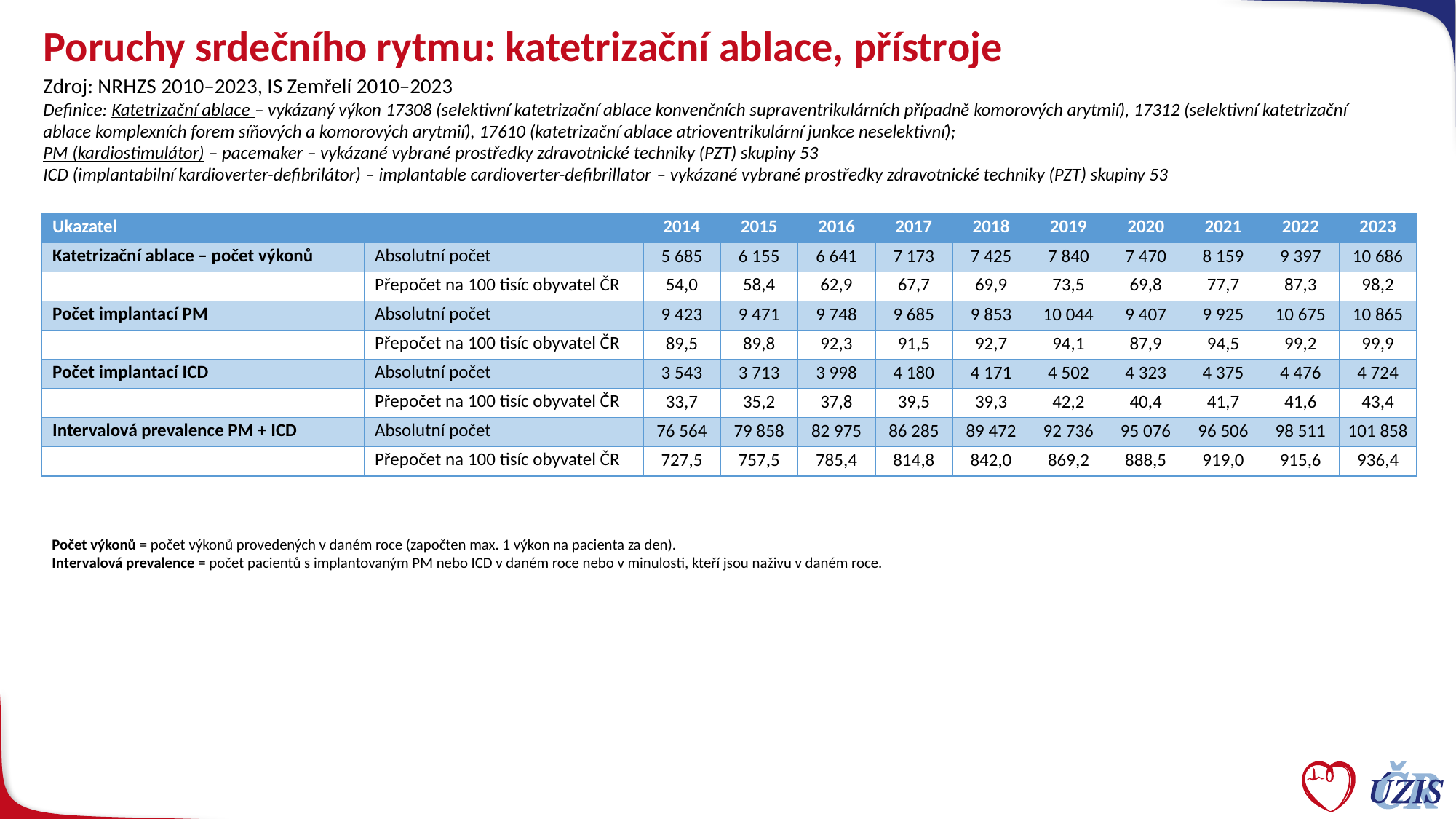

# Poruchy srdečního rytmu: katetrizační ablace, přístroje
Zdroj: NRHZS 2010–2023, IS Zemřelí 2010–2023
Definice: Katetrizační ablace – vykázaný výkon 17308 (selektivní katetrizační ablace konvenčních supraventrikulárních případně komorových arytmií), 17312 (selektivní katetrizační ablace komplexních forem síňových a komorových arytmií), 17610 (katetrizační ablace atrioventrikulární junkce neselektivní);
PM (kardiostimulátor) – pacemaker – vykázané vybrané prostředky zdravotnické techniky (PZT) skupiny 53
ICD (implantabilní kardioverter-defibrilátor) – implantable cardioverter-defibrillator – vykázané vybrané prostředky zdravotnické techniky (PZT) skupiny 53
| Ukazatel |  | 2014 | 2015 | 2016 | 2017 | 2018 | 2019 | 2020 | 2021 | 2022 | 2023 |
| --- | --- | --- | --- | --- | --- | --- | --- | --- | --- | --- | --- |
| Katetrizační ablace – počet výkonů | Absolutní počet | 5 685 | 6 155 | 6 641 | 7 173 | 7 425 | 7 840 | 7 470 | 8 159 | 9 397 | 10 686 |
|  | Přepočet na 100 tisíc obyvatel ČR | 54,0 | 58,4 | 62,9 | 67,7 | 69,9 | 73,5 | 69,8 | 77,7 | 87,3 | 98,2 |
| Počet implantací PM | Absolutní počet | 9 423 | 9 471 | 9 748 | 9 685 | 9 853 | 10 044 | 9 407 | 9 925 | 10 675 | 10 865 |
|  | Přepočet na 100 tisíc obyvatel ČR | 89,5 | 89,8 | 92,3 | 91,5 | 92,7 | 94,1 | 87,9 | 94,5 | 99,2 | 99,9 |
| Počet implantací ICD | Absolutní počet | 3 543 | 3 713 | 3 998 | 4 180 | 4 171 | 4 502 | 4 323 | 4 375 | 4 476 | 4 724 |
|  | Přepočet na 100 tisíc obyvatel ČR | 33,7 | 35,2 | 37,8 | 39,5 | 39,3 | 42,2 | 40,4 | 41,7 | 41,6 | 43,4 |
| Intervalová prevalence PM + ICD | Absolutní počet | 76 564 | 79 858 | 82 975 | 86 285 | 89 472 | 92 736 | 95 076 | 96 506 | 98 511 | 101 858 |
|  | Přepočet na 100 tisíc obyvatel ČR | 727,5 | 757,5 | 785,4 | 814,8 | 842,0 | 869,2 | 888,5 | 919,0 | 915,6 | 936,4 |
Počet výkonů = počet výkonů provedených v daném roce (započten max. 1 výkon na pacienta za den).
Intervalová prevalence = počet pacientů s implantovaným PM nebo ICD v daném roce nebo v minulosti, kteří jsou naživu v daném roce.